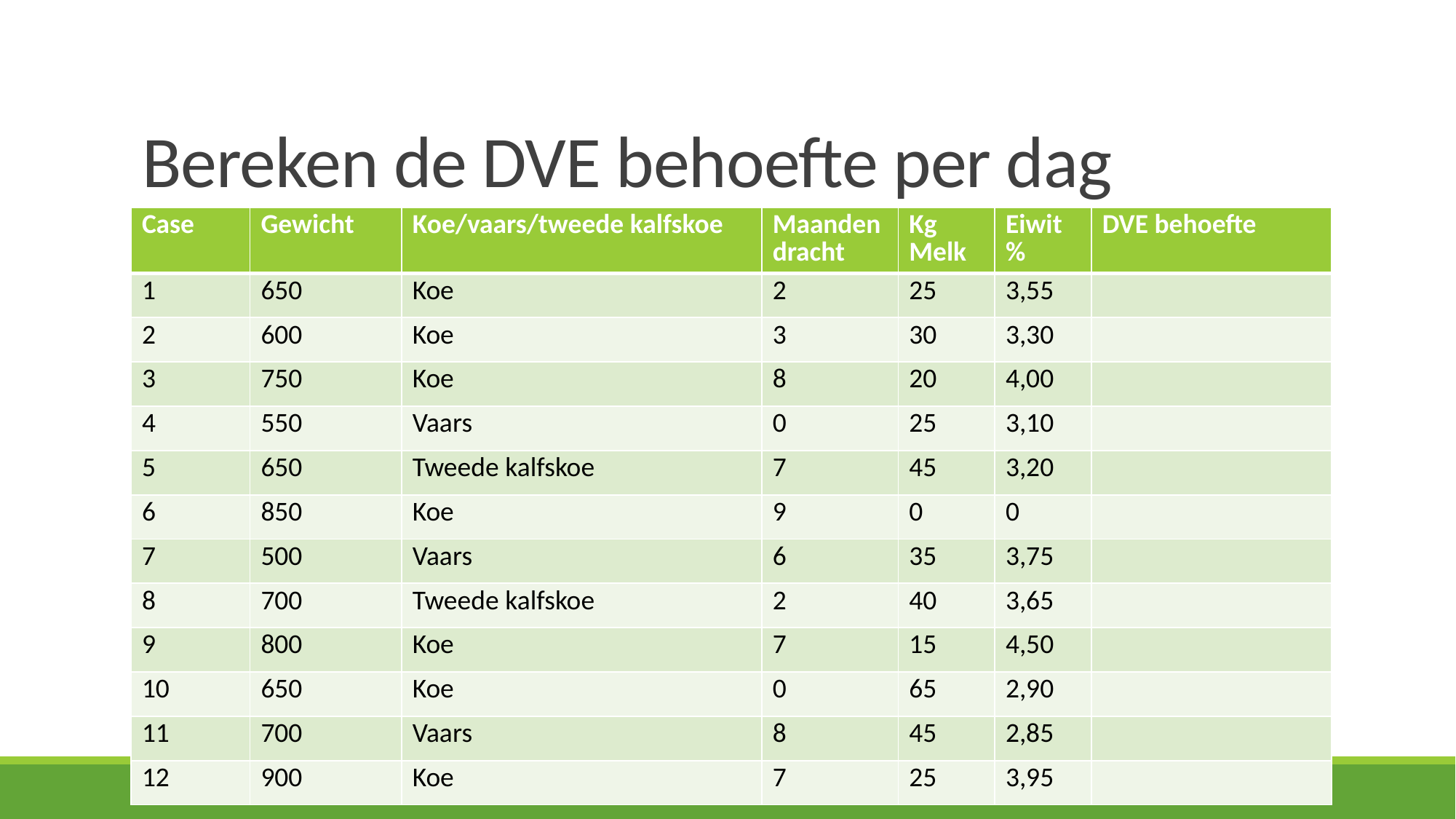

# Bereken de DVE behoefte per dag
| Case | Gewicht | Koe/vaars/tweede kalfskoe | Maanden dracht | Kg Melk | Eiwit % | DVE behoefte |
| --- | --- | --- | --- | --- | --- | --- |
| 1 | 650 | Koe | 2 | 25 | 3,55 |  |
| 2 | 600 | Koe | 3 | 30 | 3,30 |  |
| 3 | 750 | Koe | 8 | 20 | 4,00 |  |
| 4 | 550 | Vaars | 0 | 25 | 3,10 |  |
| 5 | 650 | Tweede kalfskoe | 7 | 45 | 3,20 |  |
| 6 | 850 | Koe | 9 | 0 | 0 |  |
| 7 | 500 | Vaars | 6 | 35 | 3,75 |  |
| 8 | 700 | Tweede kalfskoe | 2 | 40 | 3,65 |  |
| 9 | 800 | Koe | 7 | 15 | 4,50 |  |
| 10 | 650 | Koe | 0 | 65 | 2,90 |  |
| 11 | 700 | Vaars | 8 | 45 | 2,85 |  |
| 12 | 900 | Koe | 7 | 25 | 3,95 |  |